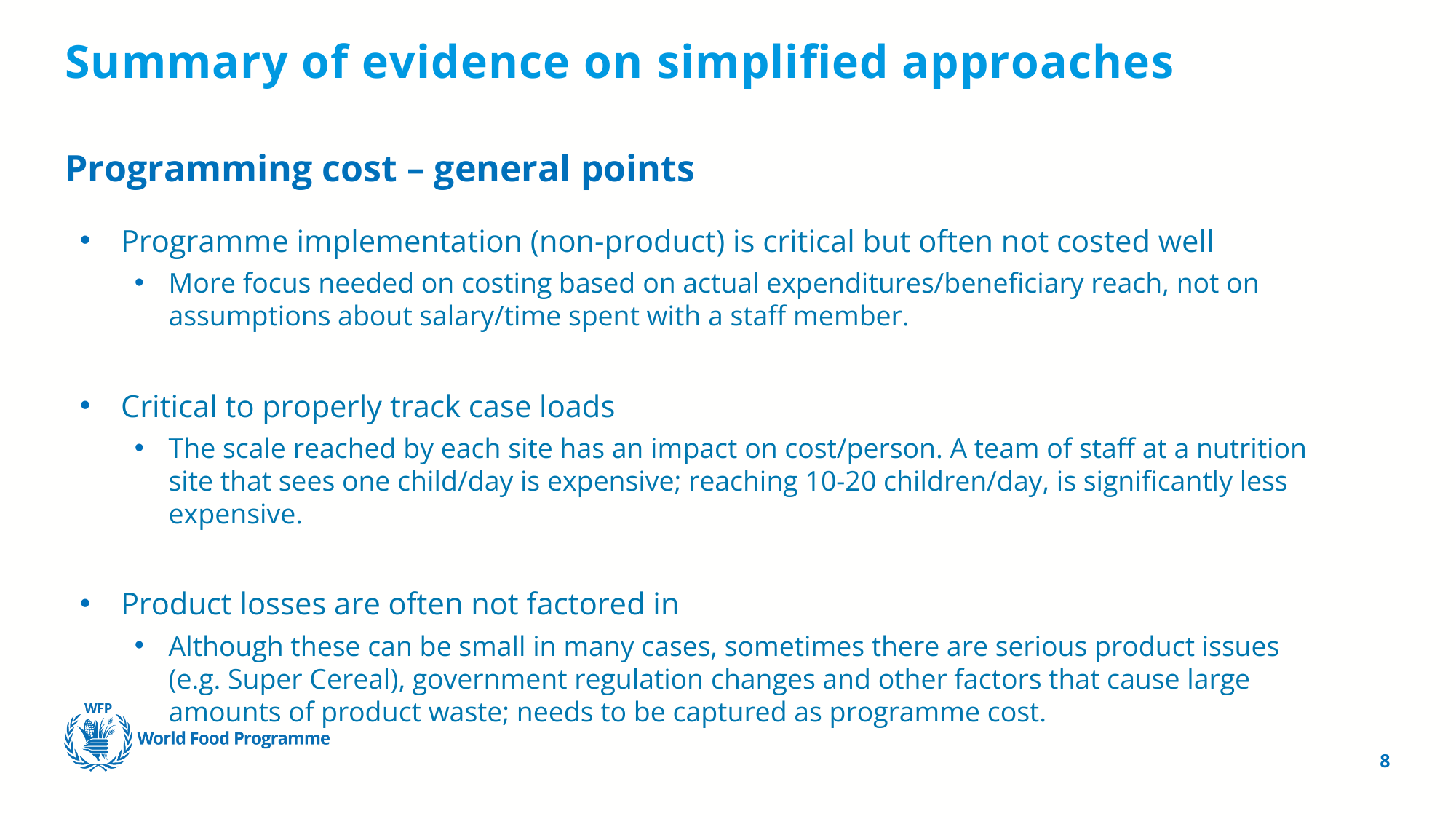

Summary of evidence on simplified approaches
# Programming cost – general points
Programme implementation (non-product) is critical but often not costed well
More focus needed on costing based on actual expenditures/beneficiary reach, not on assumptions about salary/time spent with a staff member.

Critical to properly track case loads
The scale reached by each site has an impact on cost/person. A team of staff at a nutrition site that sees one child/day is expensive; reaching 10-20 children/day, is significantly less expensive.

Product losses are often not factored in
Although these can be small in many cases, sometimes there are serious product issues (e.g. Super Cereal), government regulation changes and other factors that cause large amounts of product waste; needs to be captured as programme cost.
8